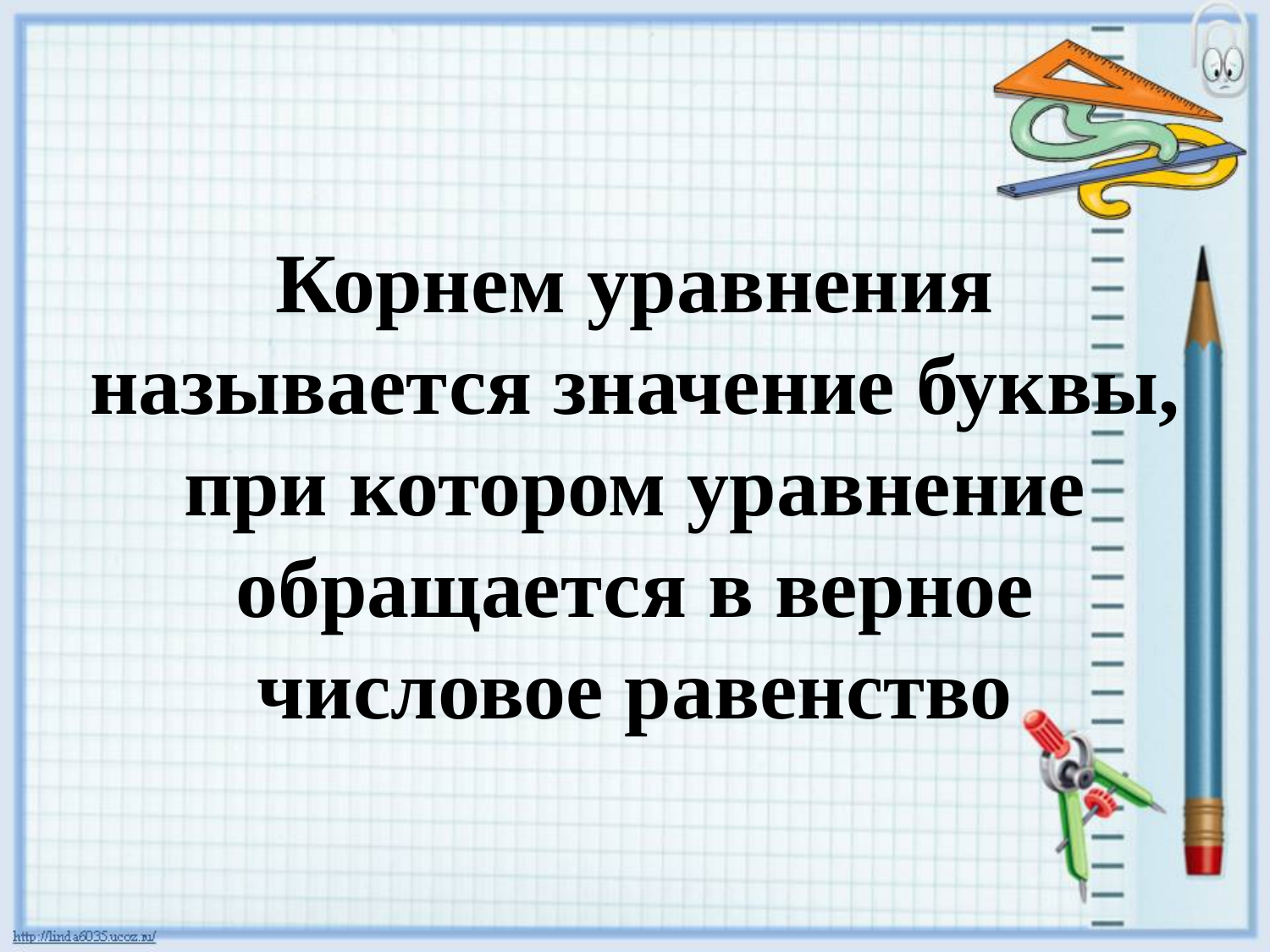

#
Корнем уравнения называется значение буквы, при котором уравнение обращается в верное числовое равенство